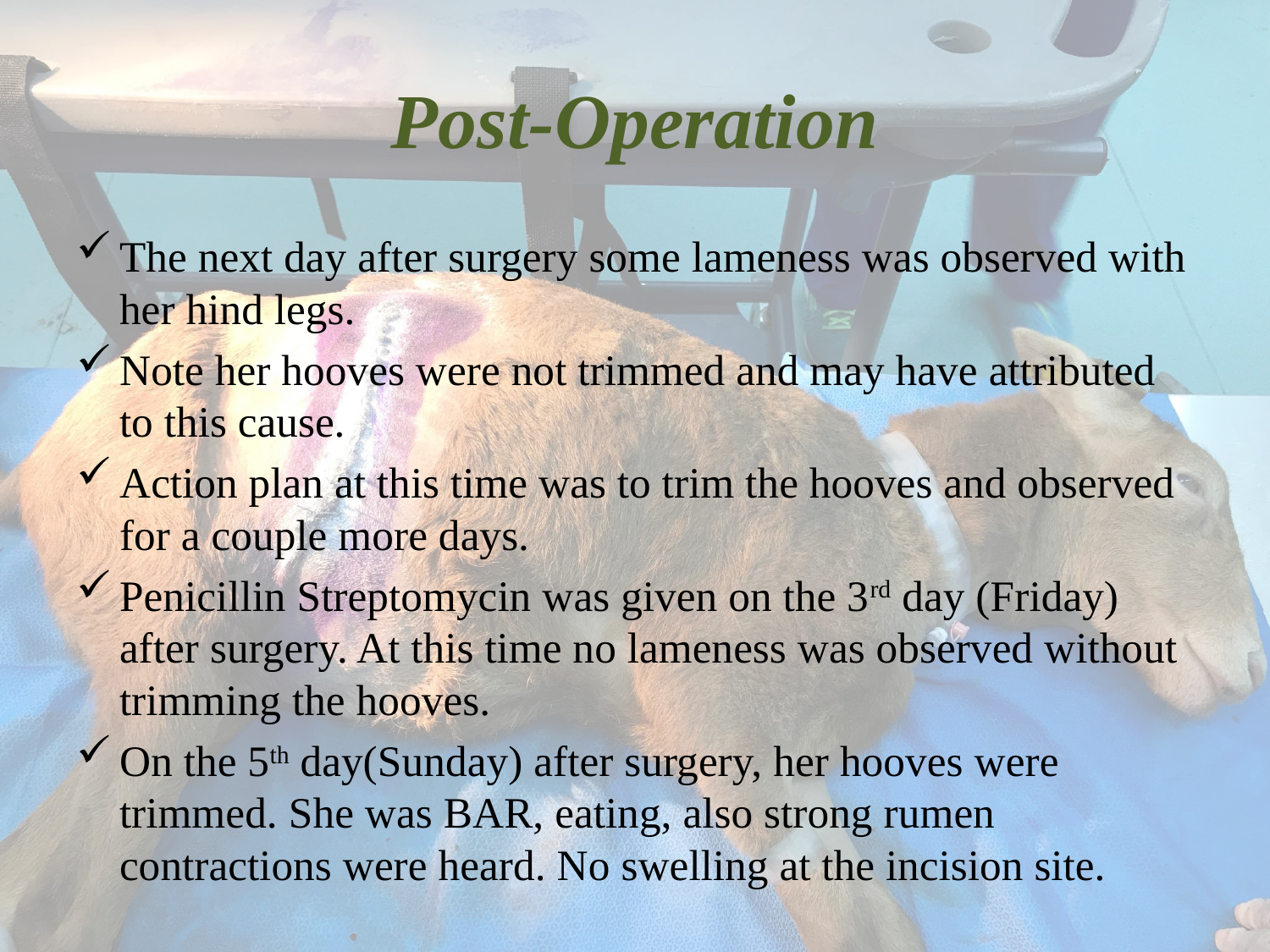

# Post-Operation
The next day after surgery some lameness was observed with her hind legs.
Note her hooves were not trimmed and may have attributed to this cause.
Action plan at this time was to trim the hooves and observed for a couple more days.
Penicillin Streptomycin was given on the 3rd day (Friday)  after surgery. At this time no lameness was observed without trimming the hooves.
On the 5th day(Sunday) after surgery, her hooves were trimmed. She was BAR, eating, also strong rumen contractions were heard. No swelling at the incision site.